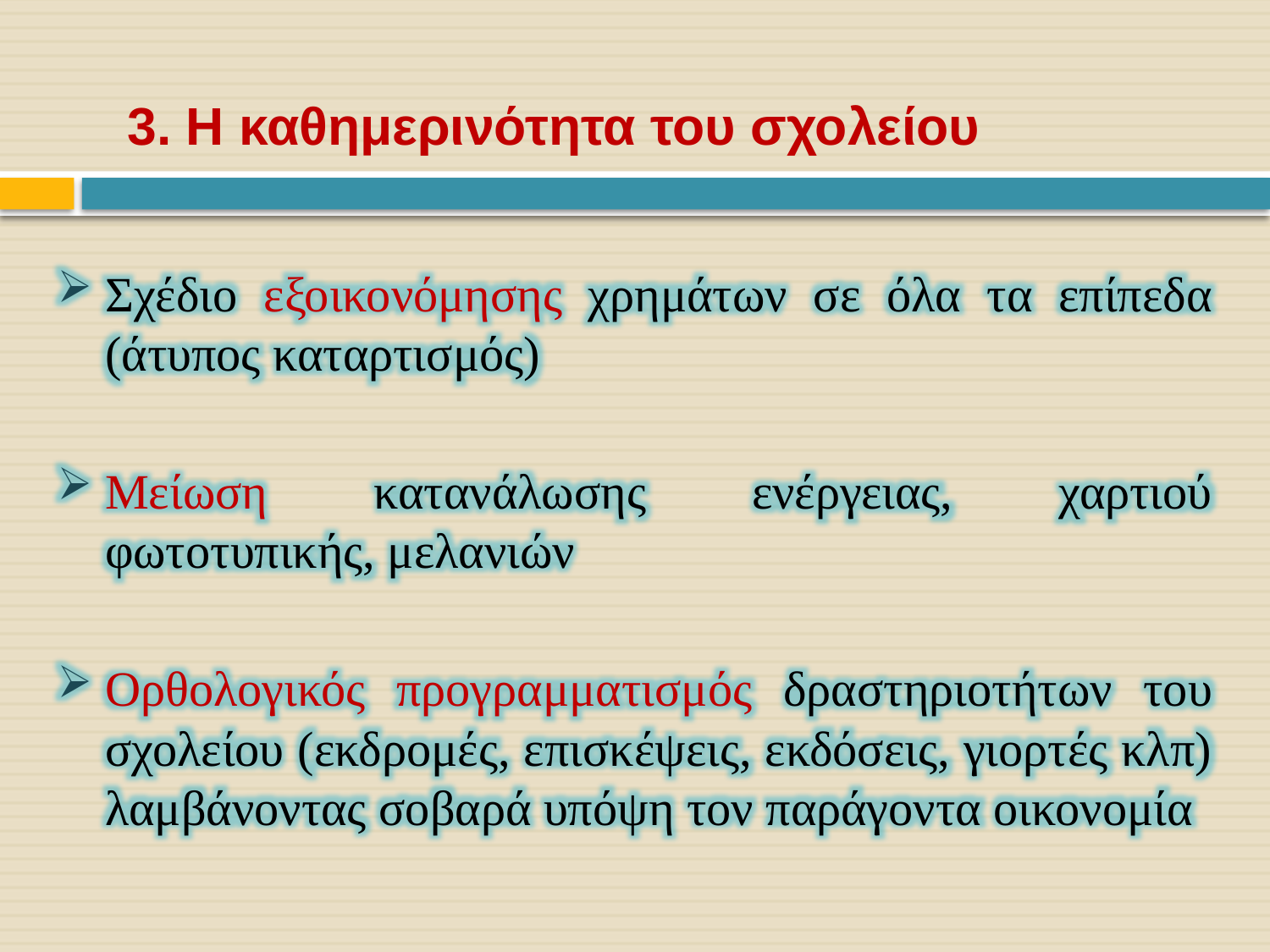

3. Η καθημερινότητα του σχολείου
Σχέδιο εξοικονόμησης χρημάτων σε όλα τα επίπεδα (άτυπος καταρτισμός)

Μείωση κατανάλωσης ενέργειας, χαρτιού φωτοτυπικής, μελανιών

Ορθολογικός προγραμματισμός δραστηριοτήτων του σχολείου (εκδρομές, επισκέψεις, εκδόσεις, γιορτές κλπ) λαμβάνοντας σοβαρά υπόψη τον παράγοντα οικονομία